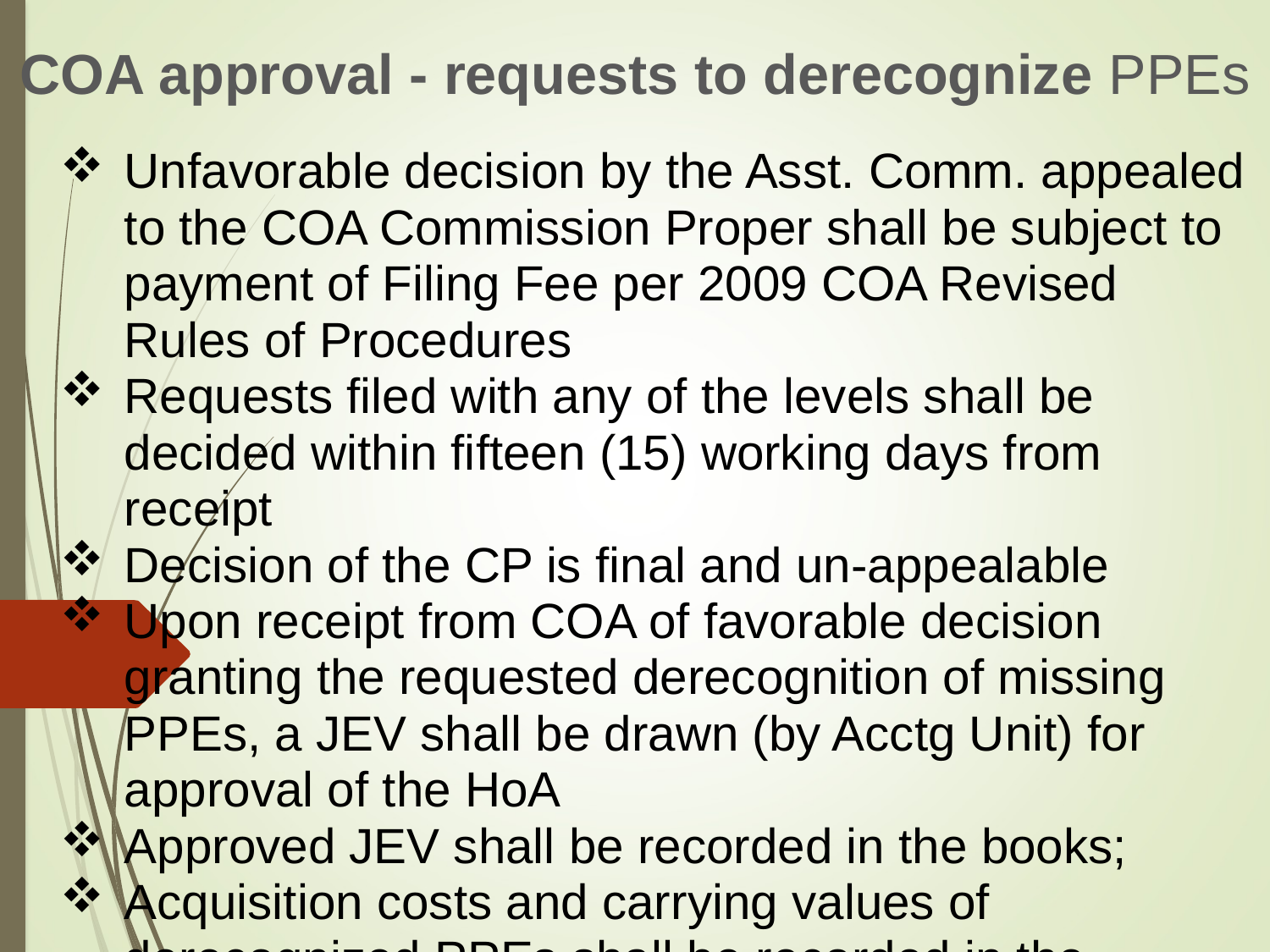

COA approval - requests to derecognize PPEs
Unfavorable decision by the Asst. Comm. appealed to the COA Commission Proper shall be subject to payment of Filing Fee per 2009 COA Revised Rules of Procedures
Requests filed with any of the levels shall be decided within fifteen (15) working days from receipt
Decision of the CP is final and un-appealable
Upon receipt from COA of favorable decision granting the requested derecognition of missing PPEs, a JEV shall be drawn (by Acctg Unit) for approval of the HoA
Approved JEV shall be recorded in the books;
Acquisition costs and carrying values of derecognized PPEs shall be recorded in the Registry of Derecognized PPEs (Annex ‘D’)

.